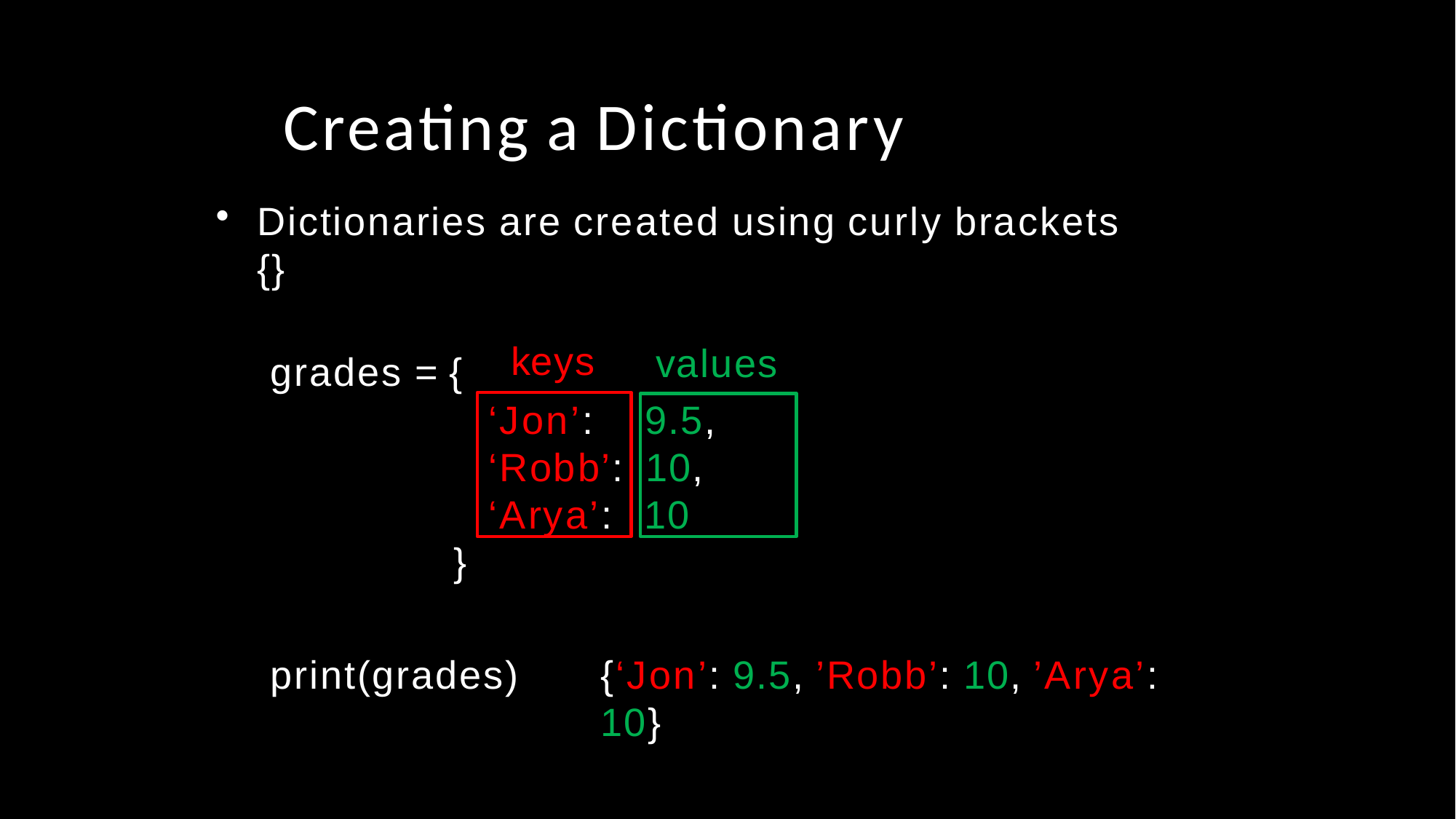

# Creating a Dictionary
Dictionaries are created using curly brackets {}
keys
values
grades = {
‘Jon’:
‘Robb’:
‘Arya’:
9.5,
10,
10
}
print(grades)
{‘Jon’: 9.5, ’Robb’: 10, ’Arya’: 10}